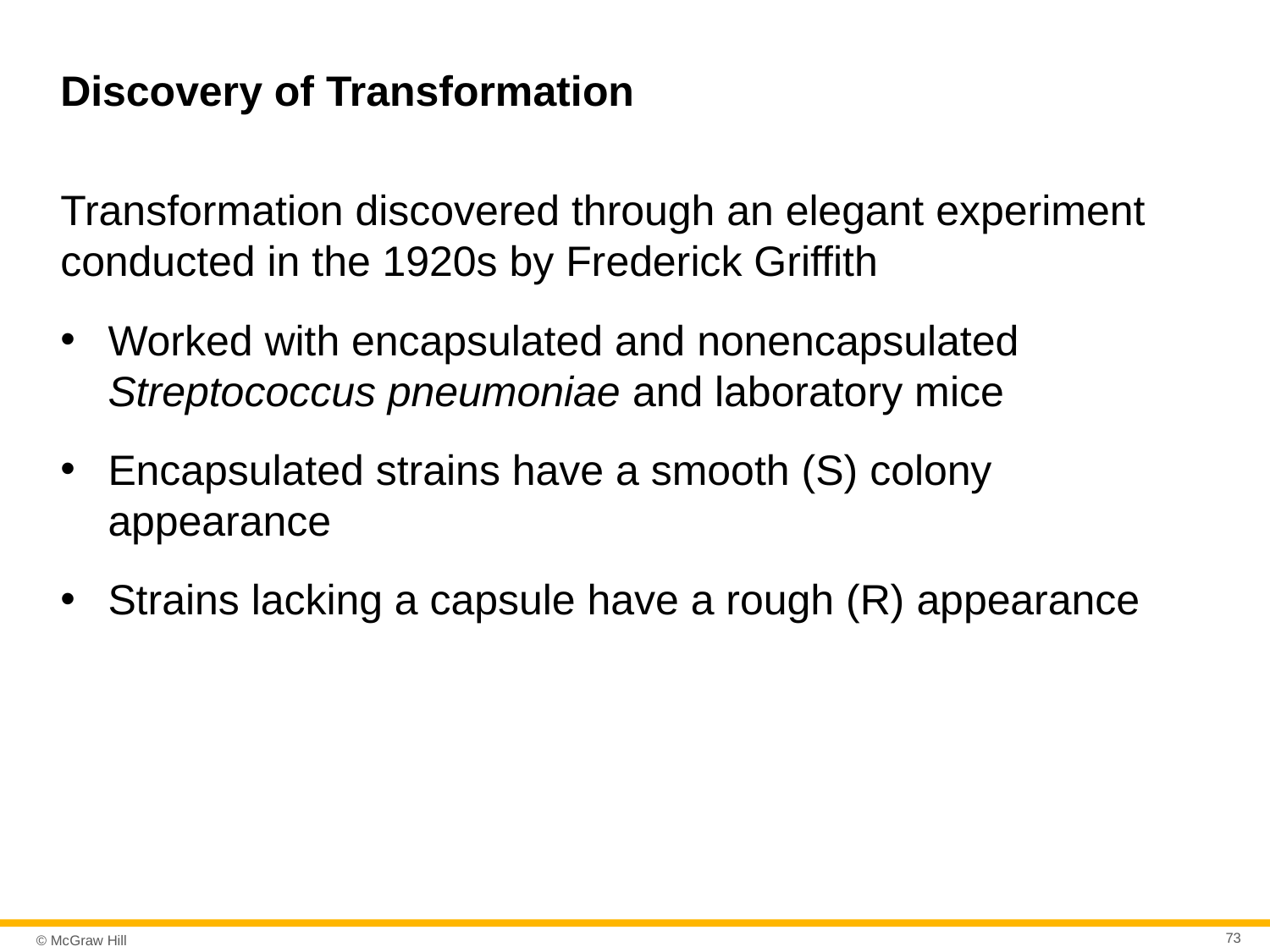

# Discovery of Transformation
Transformation discovered through an elegant experiment conducted in the 1920s by Frederick Griffith
Worked with encapsulated and nonencapsulated Streptococcus pneumoniae and laboratory mice
Encapsulated strains have a smooth (S) colony appearance
Strains lacking a capsule have a rough (R) appearance